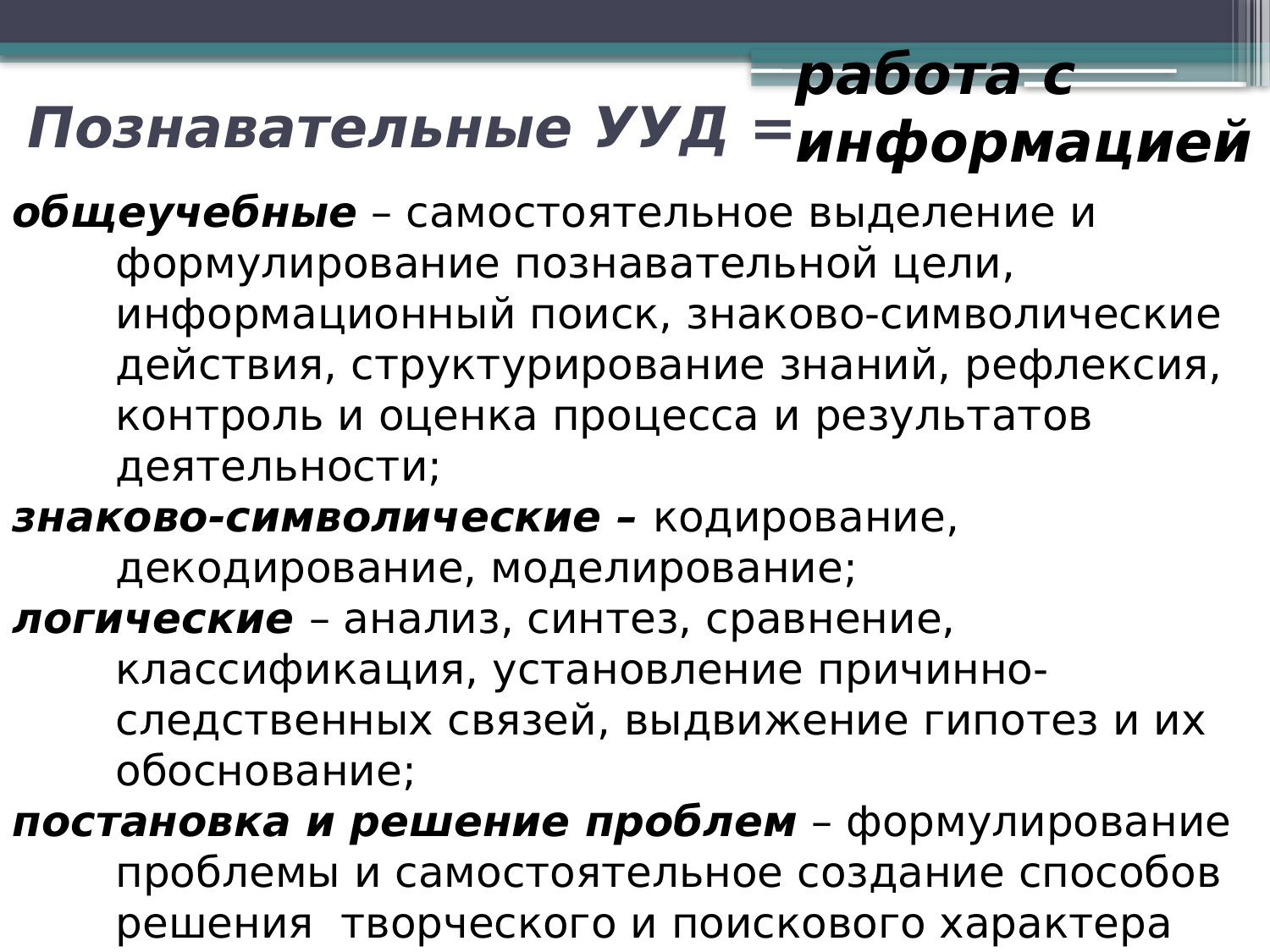

работа с информацией
# Познавательные УУД =
общеучебные – самостоятельное выделение и формулирование познавательной цели, информационный поиск, знаково-символические действия, структурирование знаний, рефлексия, контроль и оценка процесса и результатов деятельности;
знаково-символические – кодирование, декодирование, моделирование;
логические – анализ, синтез, сравнение, классификация, установление причинно-следственных связей, выдвижение гипотез и их обоснование;
постановка и решение проблем – формулирование проблемы и самостоятельное создание способов решения  творческого и поискового характера